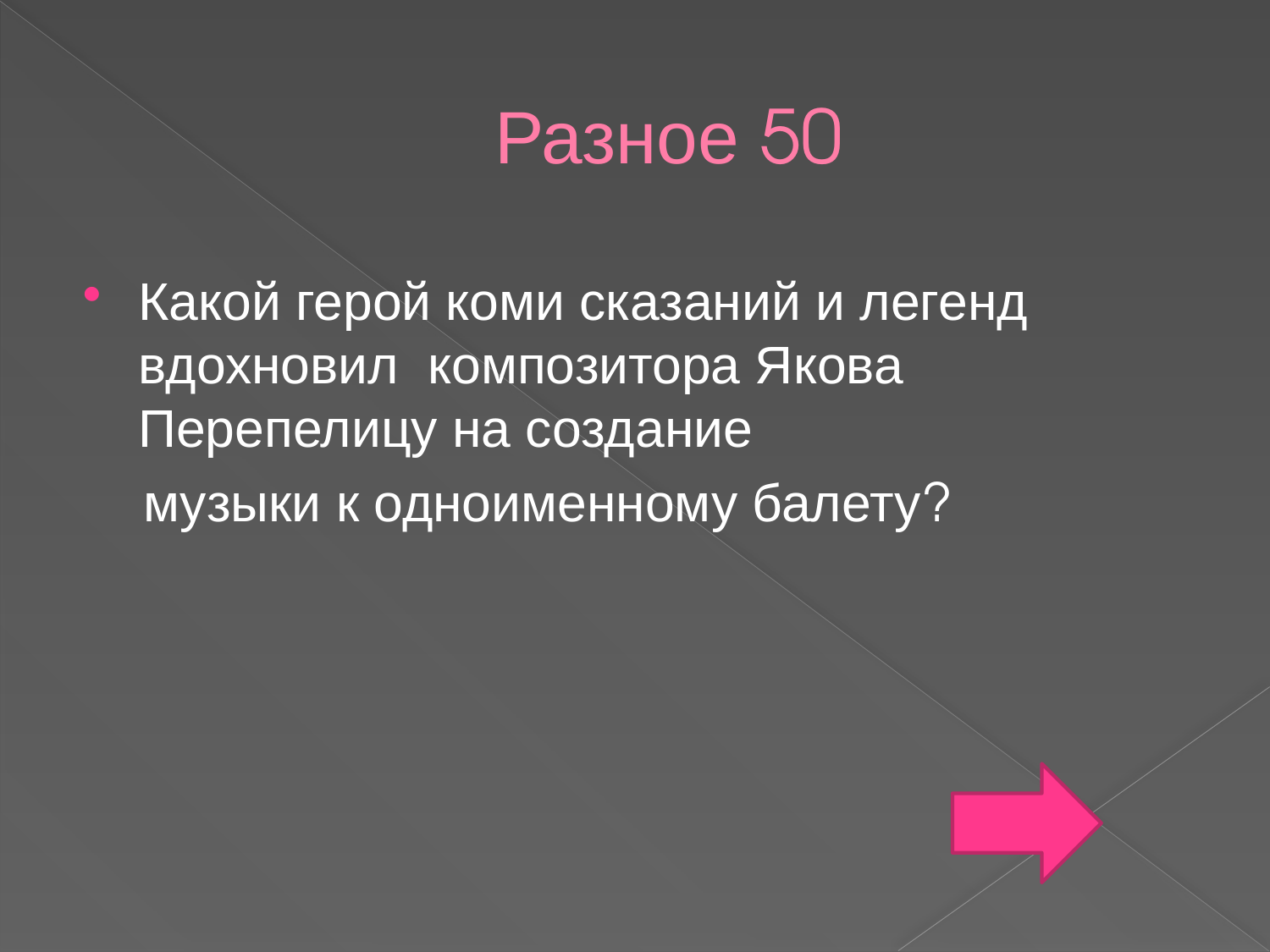

# Разное 50
Какой герой коми сказаний и легенд вдохновил  композитора Якова Перепелицу на создание
    музыки к одноименному балету?